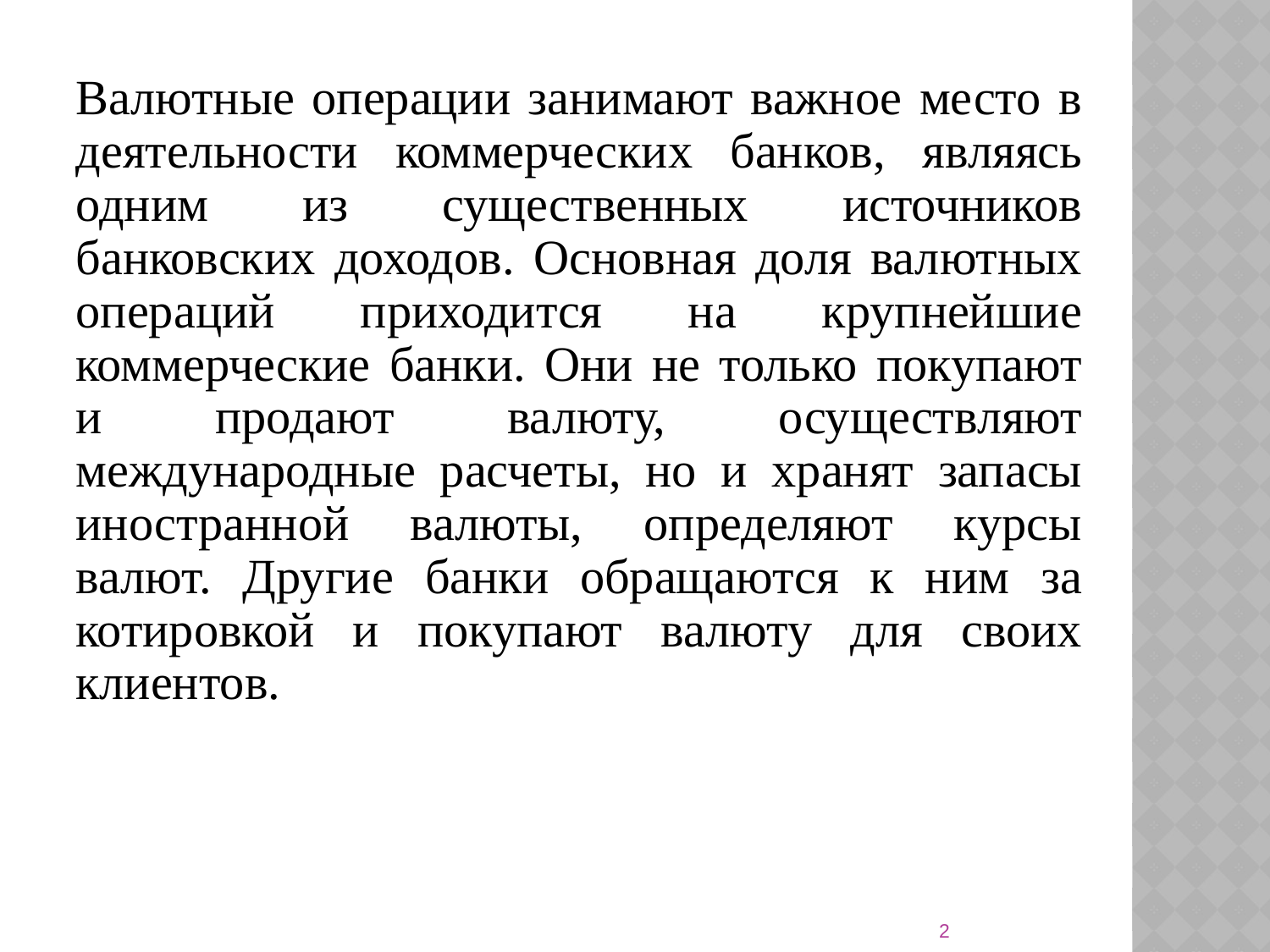

Валютные операции занимают важное место в деятельности коммерческих банков, являясь одним из существенных источников банковских доходов. Основная доля валютных операций приходится на крупнейшие коммерческие банки. Они не только покупают и продают валюту, осуществляют международные расчеты, но и хранят запасы иностранной валюты, определяют курсы валют. Другие банки обращаются к ним за котировкой и покупают валюту для своих клиентов.

2